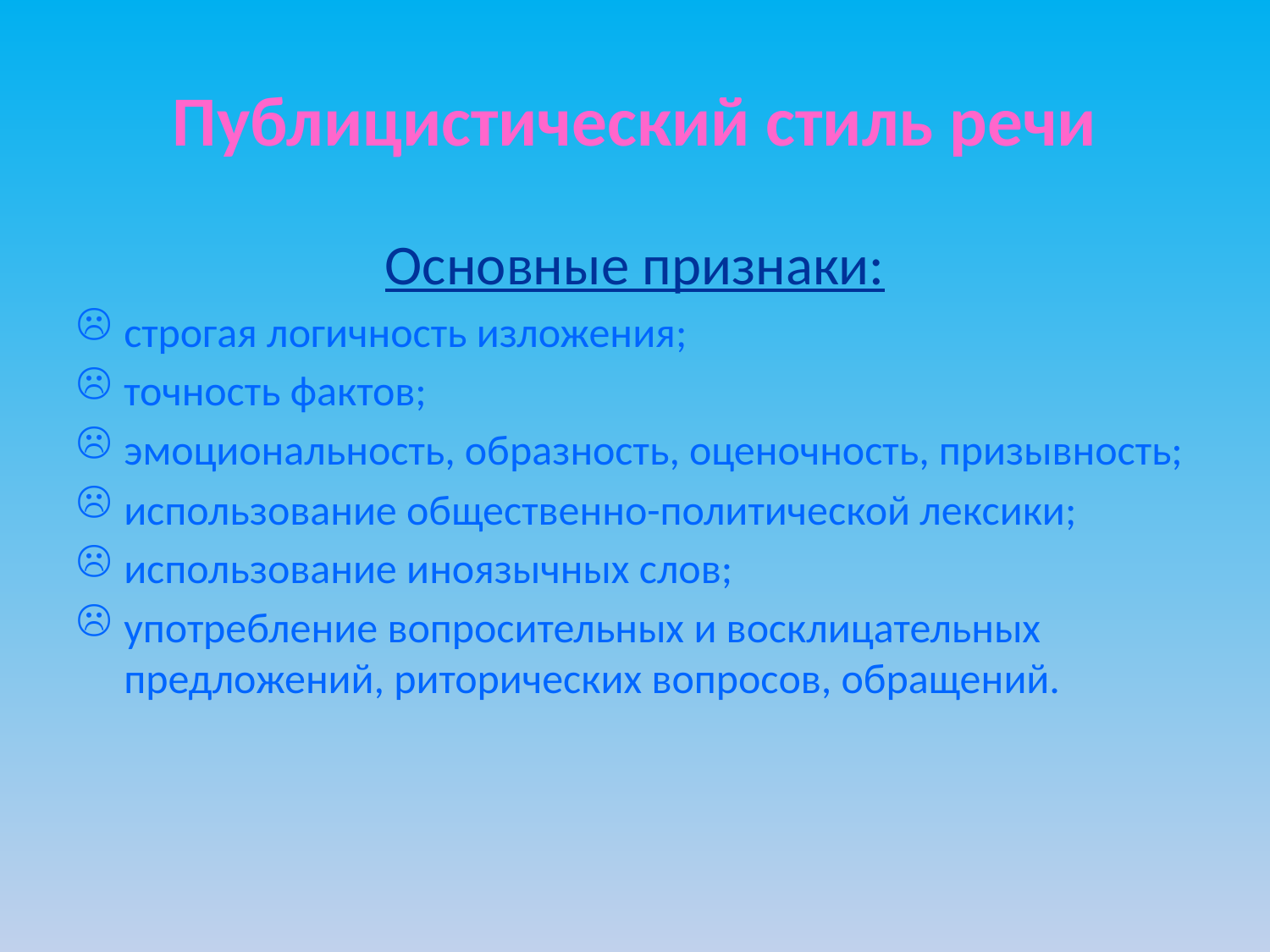

# Публицистический стиль речи
Основные признаки:
строгая логичность изложения;
точность фактов;
эмоциональность, образность, оценочность, призывность;
использование общественно-политической лексики;
использование иноязычных слов;
употребление вопросительных и восклицательных предложений, риторических вопросов, обращений.